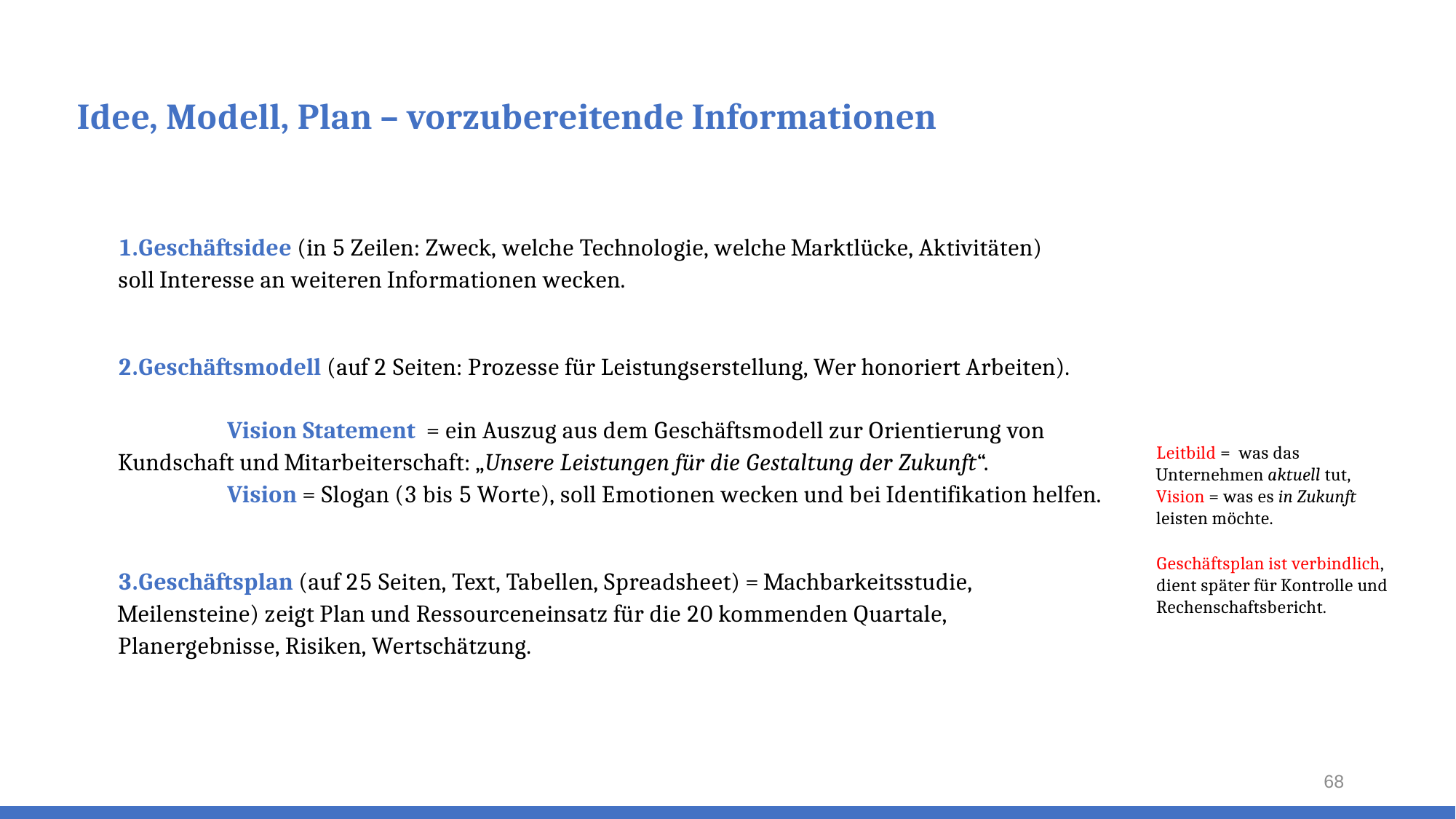

# Idee, Modell, Plan – vorzubereitende Informationen
Leitbild =  was das  Unternehmen aktuell tut, Vision = was es in Zukunft leisten möchte.
Geschäftsplan ist verbindlich, dient später für Kontrolle und Rechenschaftsbericht.

Geschäftsidee (in 5 Zeilen: Zweck, welche Technologie, welche Marktlücke, Aktivitäten) 	soll Interesse an weiteren Informationen wecken.
Geschäftsmodell (auf 2 Seiten: Prozesse für Leistungserstellung, Wer honoriert Arbeiten).
	Vision Statement  = ein Auszug aus dem Geschäftsmodell zur Orientierung von 	Kundschaft und Mitarbeiterschaft: „Unsere Leistungen für die Gestaltung der Zukunft“.
	Vision = Slogan (3 bis 5 Worte), soll Emotionen wecken und bei Identifikation helfen.
Geschäftsplan (auf 25 Seiten, Text, Tabellen, Spreadsheet) = Machbarkeitsstudie, 	Meilensteine) zeigt Plan und Ressourceneinsatz für die 20 kommenden Quartale, 	Planergebnisse, Risiken, Wertschätzung.
68